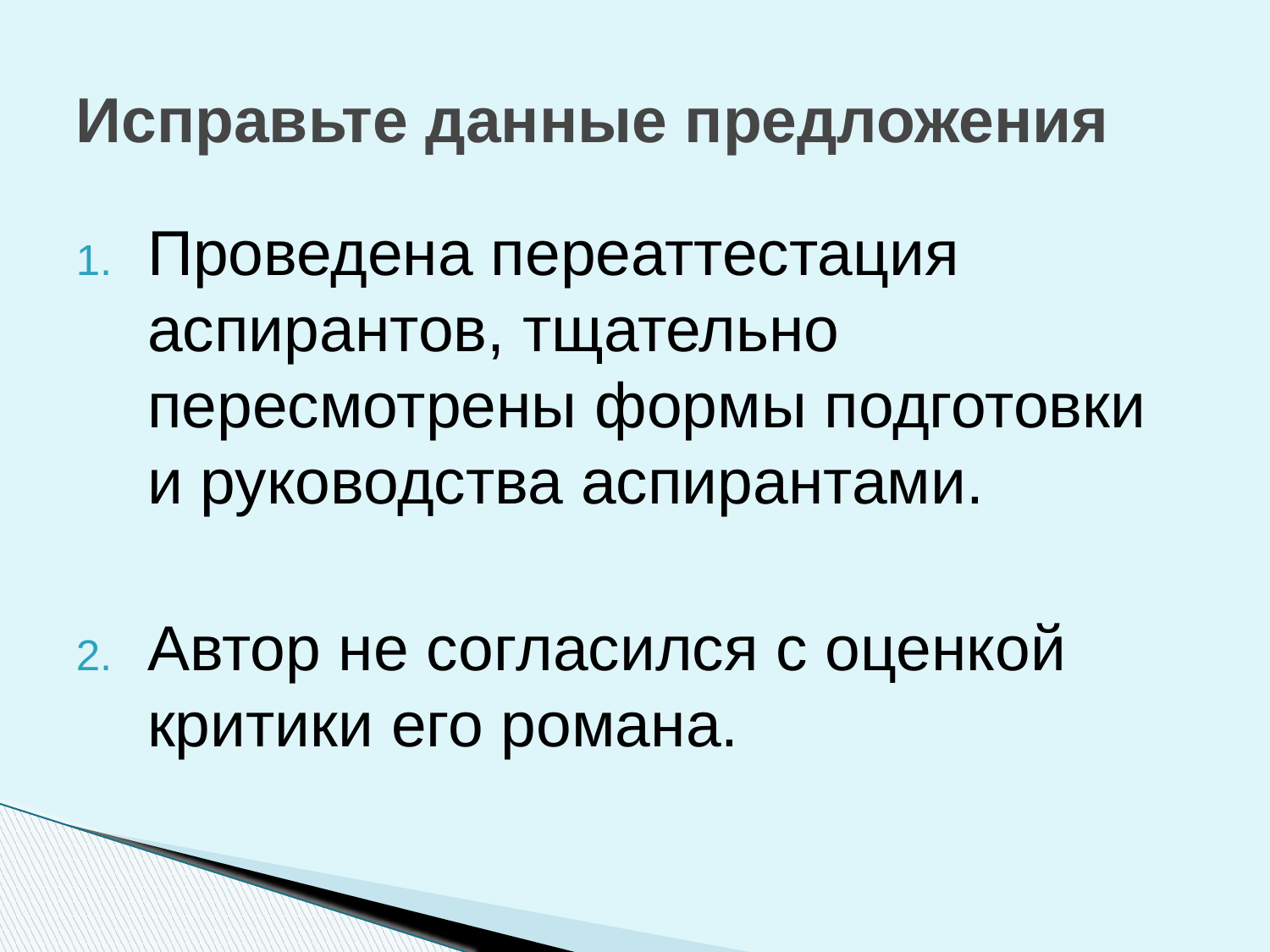

# Исправьте данные предложения
Проведена переаттестация аспирантов, тщательно пересмотрены формы подготовки и руководства аспирантами.

Автор не согласился с оценкой критики его романа.